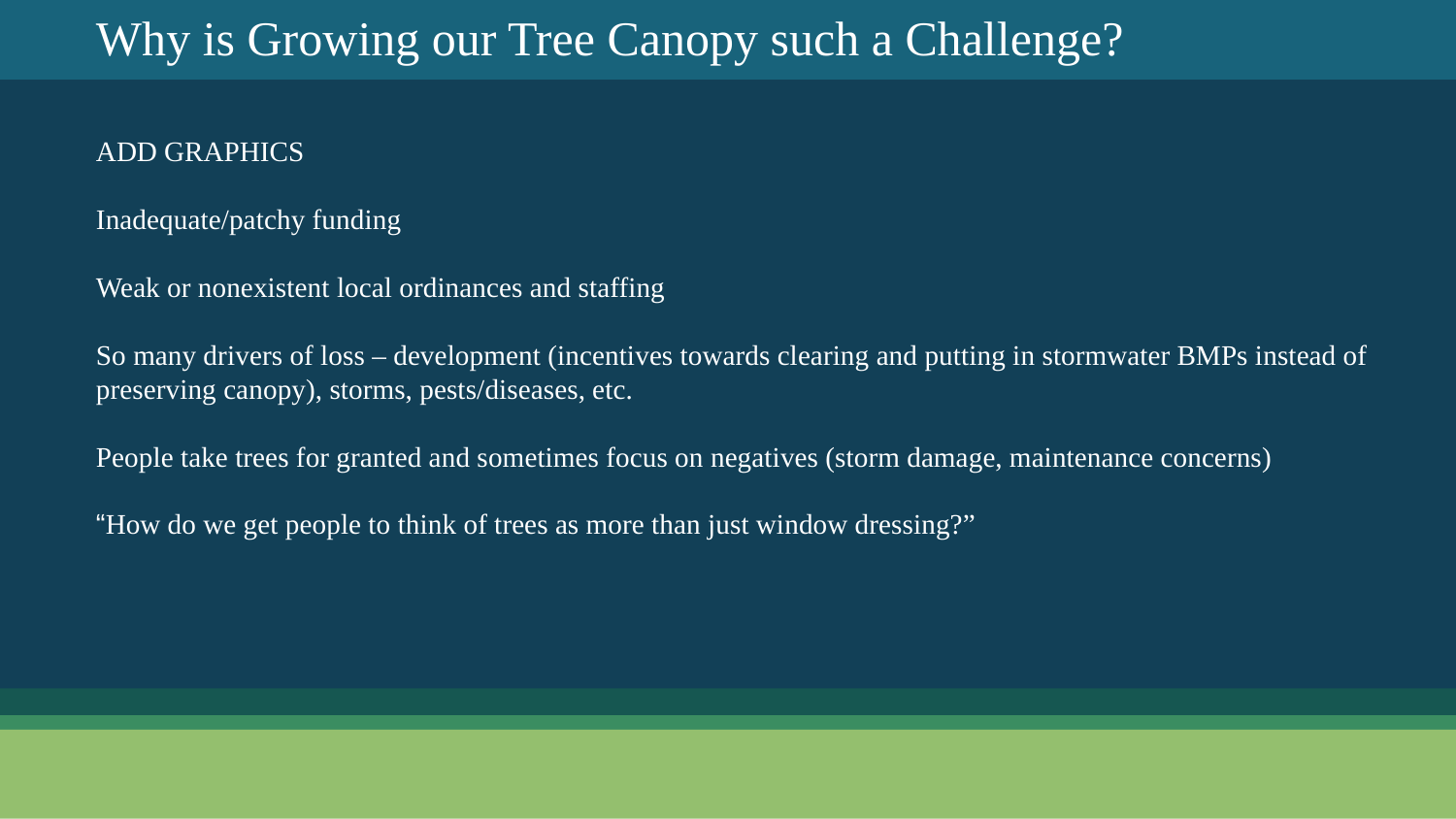

Why is Growing our Tree Canopy such a Challenge?
ADD GRAPHICS

Inadequate/patchy funding

Weak or nonexistent local ordinances and staffing

So many drivers of loss – development (incentives towards clearing and putting in stormwater BMPs instead of preserving canopy), storms, pests/diseases, etc.

People take trees for granted and sometimes focus on negatives (storm damage, maintenance concerns)

“How do we get people to think of trees as more than just window dressing?”